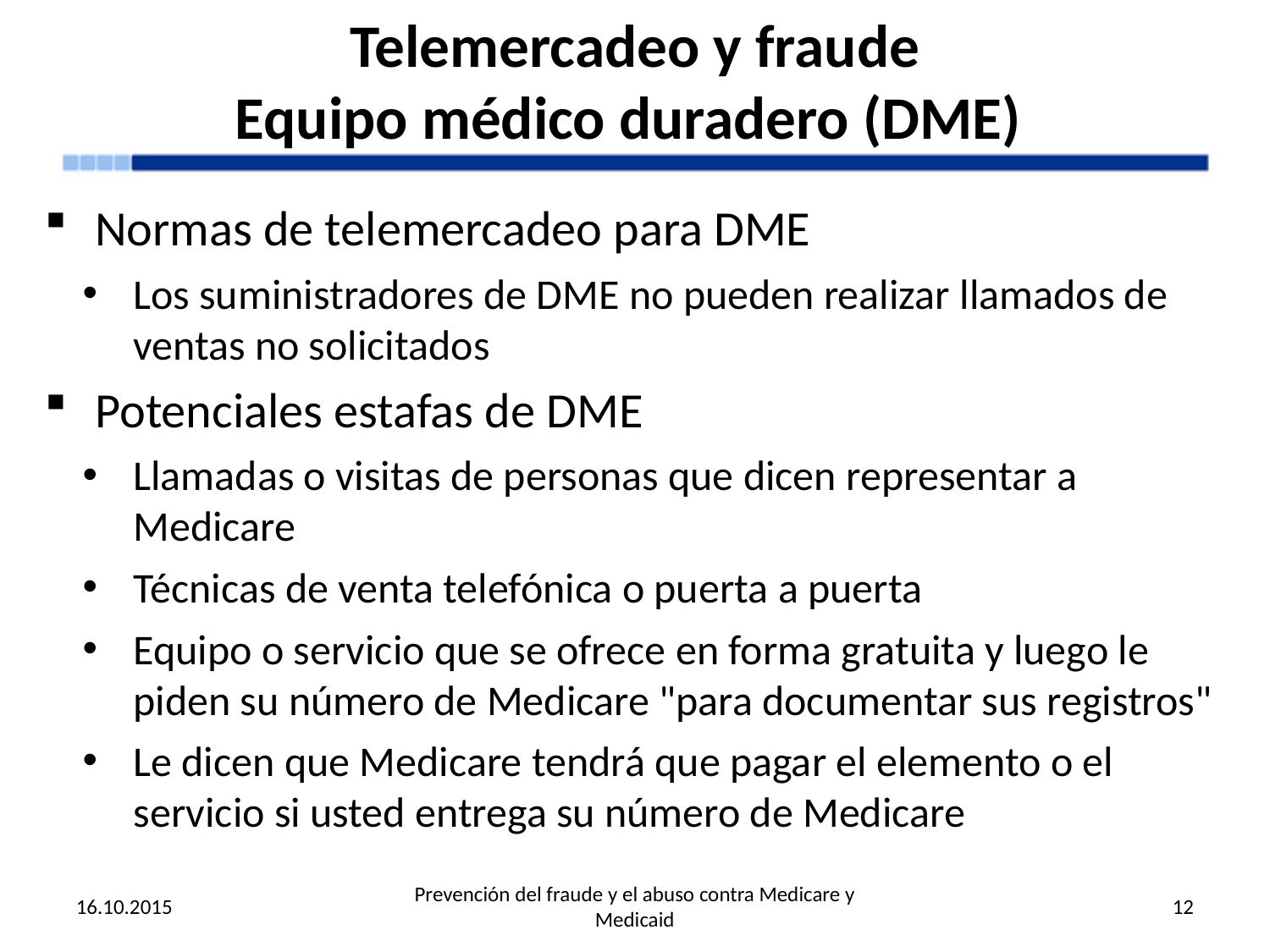

# Telemercadeo y fraude Equipo médico duradero (DME)
Normas de telemercadeo para DME
Los suministradores de DME no pueden realizar llamados de ventas no solicitados
Potenciales estafas de DME
Llamadas o visitas de personas que dicen representar a Medicare
Técnicas de venta telefónica o puerta a puerta
Equipo o servicio que se ofrece en forma gratuita y luego le piden su número de Medicare "para documentar sus registros"
Le dicen que Medicare tendrá que pagar el elemento o el servicio si usted entrega su número de Medicare

16.10.2015
Prevención del fraude y el abuso contra Medicare y Medicaid
12